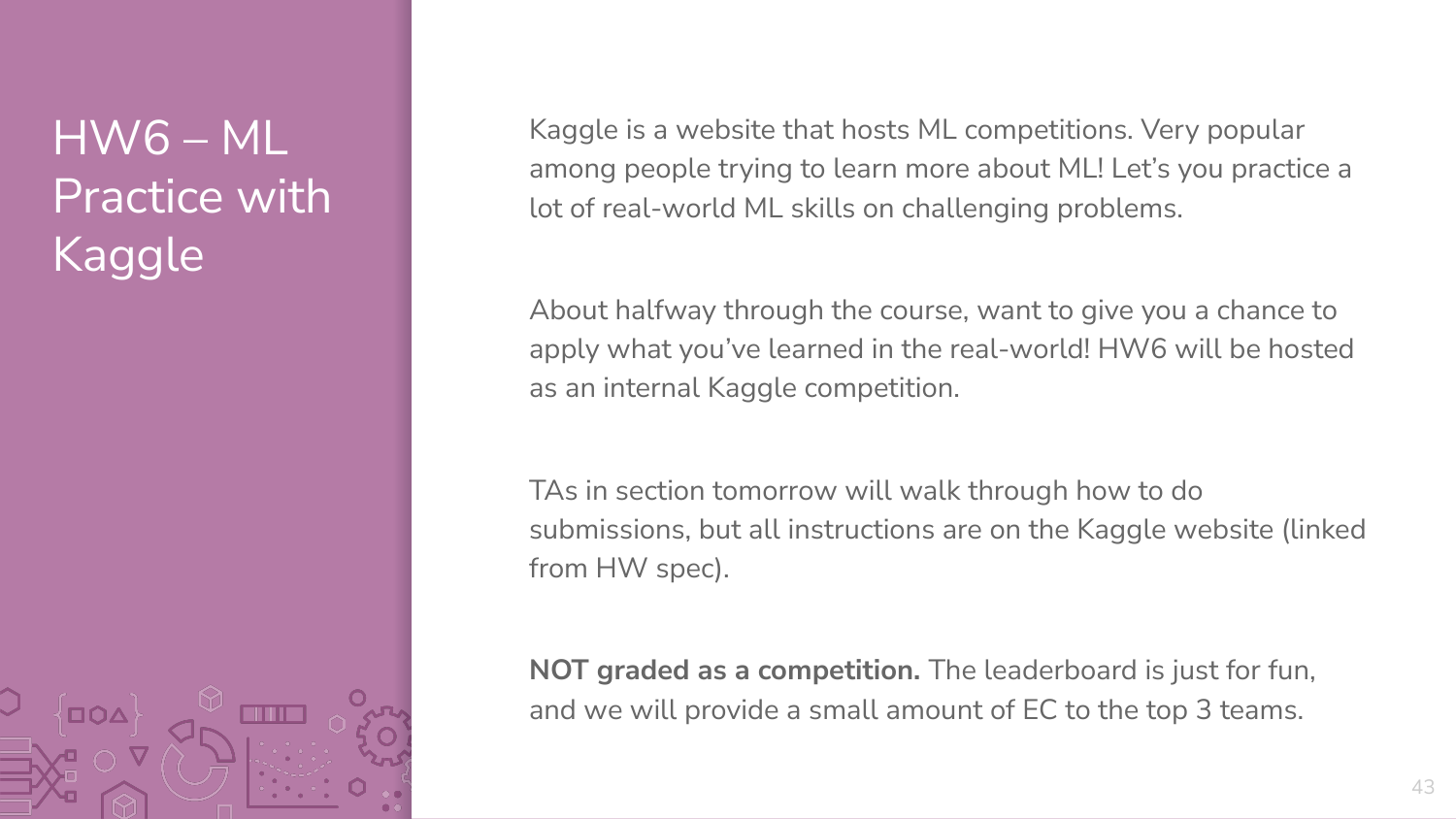

# HW6 – ML Practice with Kaggle
Kaggle is a website that hosts ML competitions. Very popular among people trying to learn more about ML! Let’s you practice a lot of real-world ML skills on challenging problems.

About halfway through the course, want to give you a chance to apply what you’ve learned in the real-world! HW6 will be hosted as an internal Kaggle competition.

TAs in section tomorrow will walk through how to do submissions, but all instructions are on the Kaggle website (linked from HW spec).

NOT graded as a competition. The leaderboard is just for fun, and we will provide a small amount of EC to the top 3 teams.

43